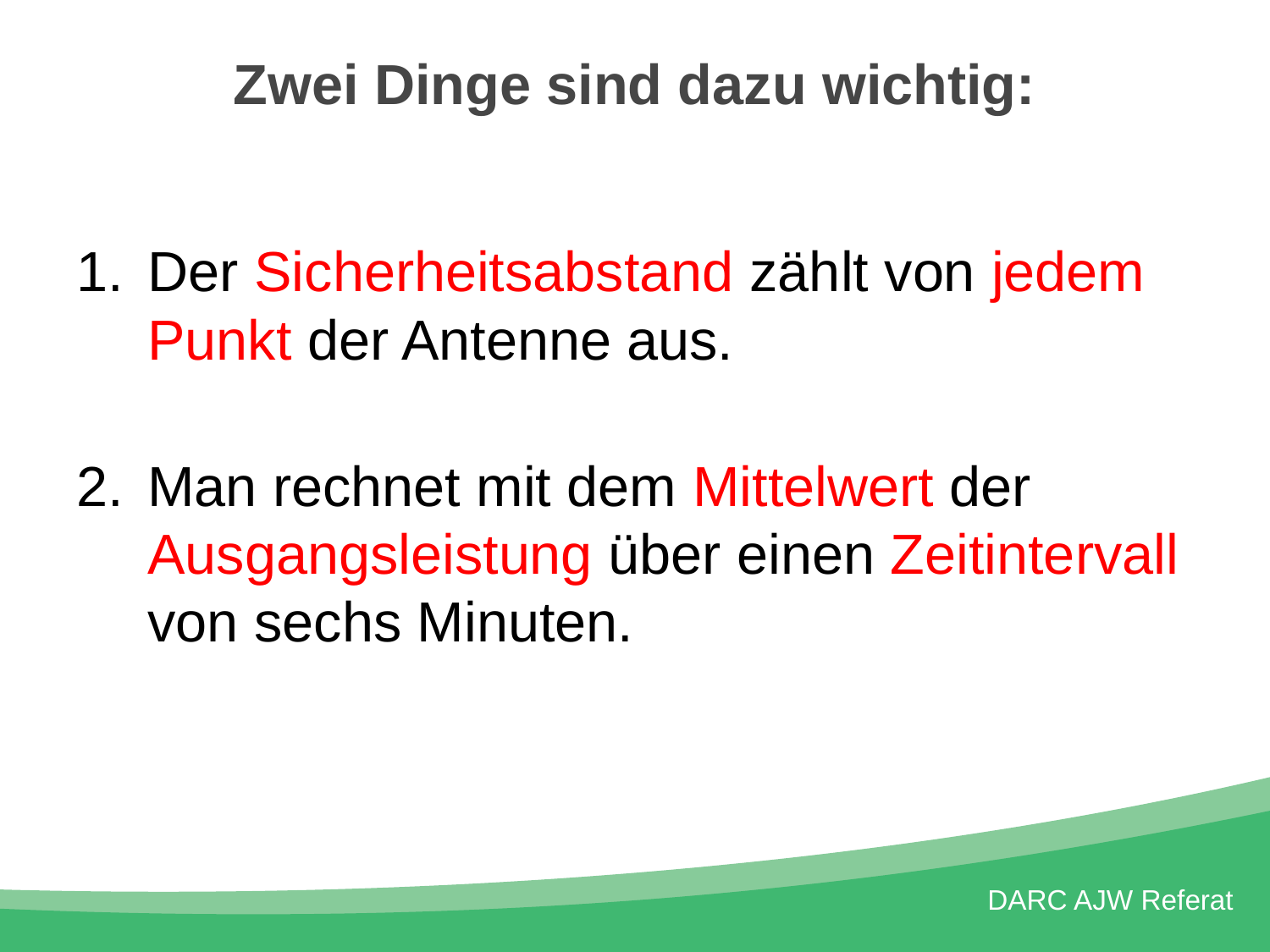

# Zwei Dinge sind dazu wichtig:

Der Sicherheitsabstand zählt von jedem Punkt der Antenne aus.
Man rechnet mit dem Mittelwert der Ausgangsleistung über einen Zeitintervall von sechs Minuten.